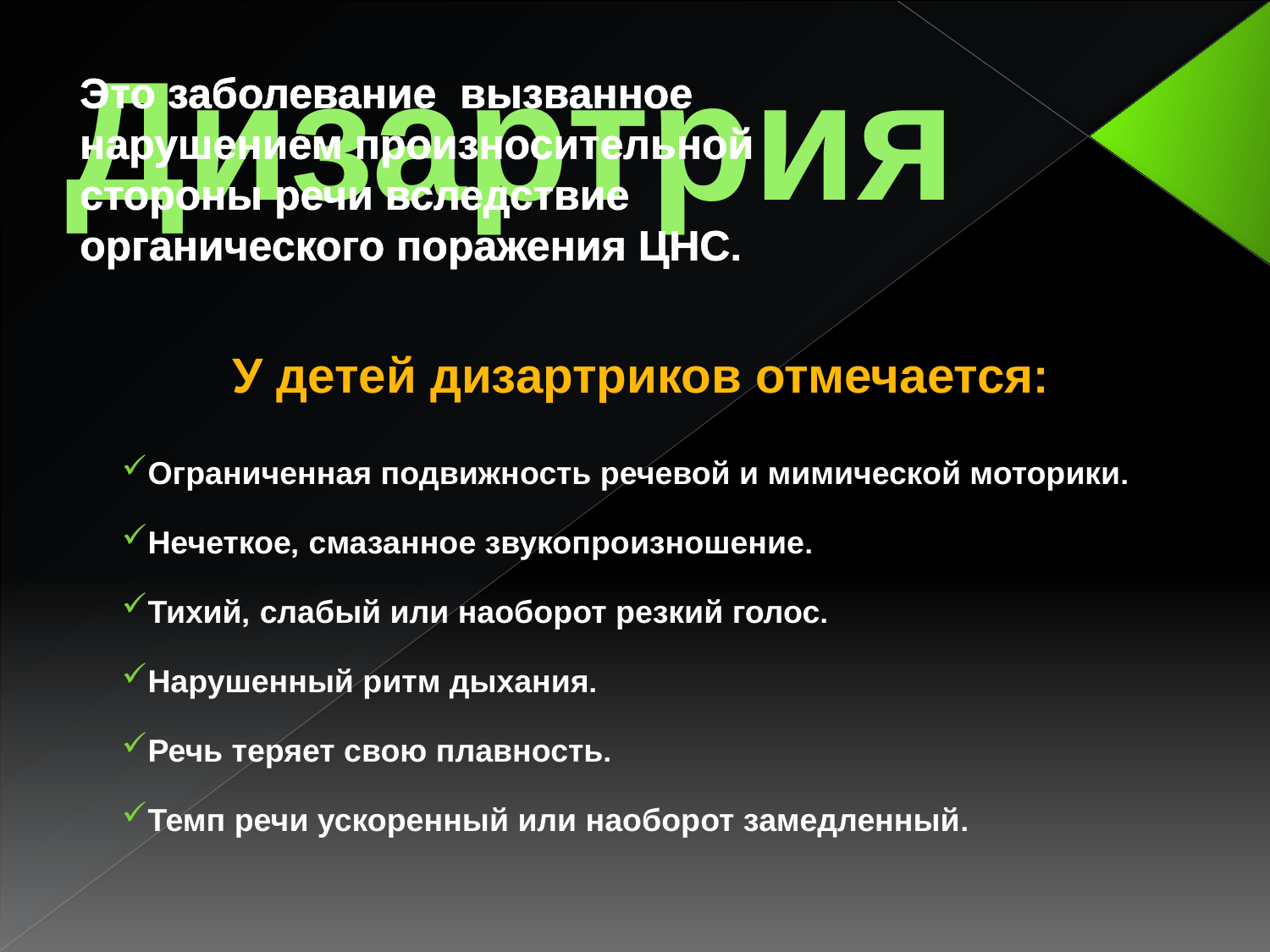

# Дизартрия
Это заболевание  вызванное нарушением произносительной стороны речи вследствие органического поражения ЦНС.

У детей дизартриков отмечается:

Ограниченная подвижность речевой и мимической моторики.

Нечеткое, смазанное звукопроизношение.
Тихий, слабый или наоборот резкий голос.
Нарушенный ритм дыхания.
Речь теряет свою плавность.
Темп речи ускоренный или наоборот замедленный.